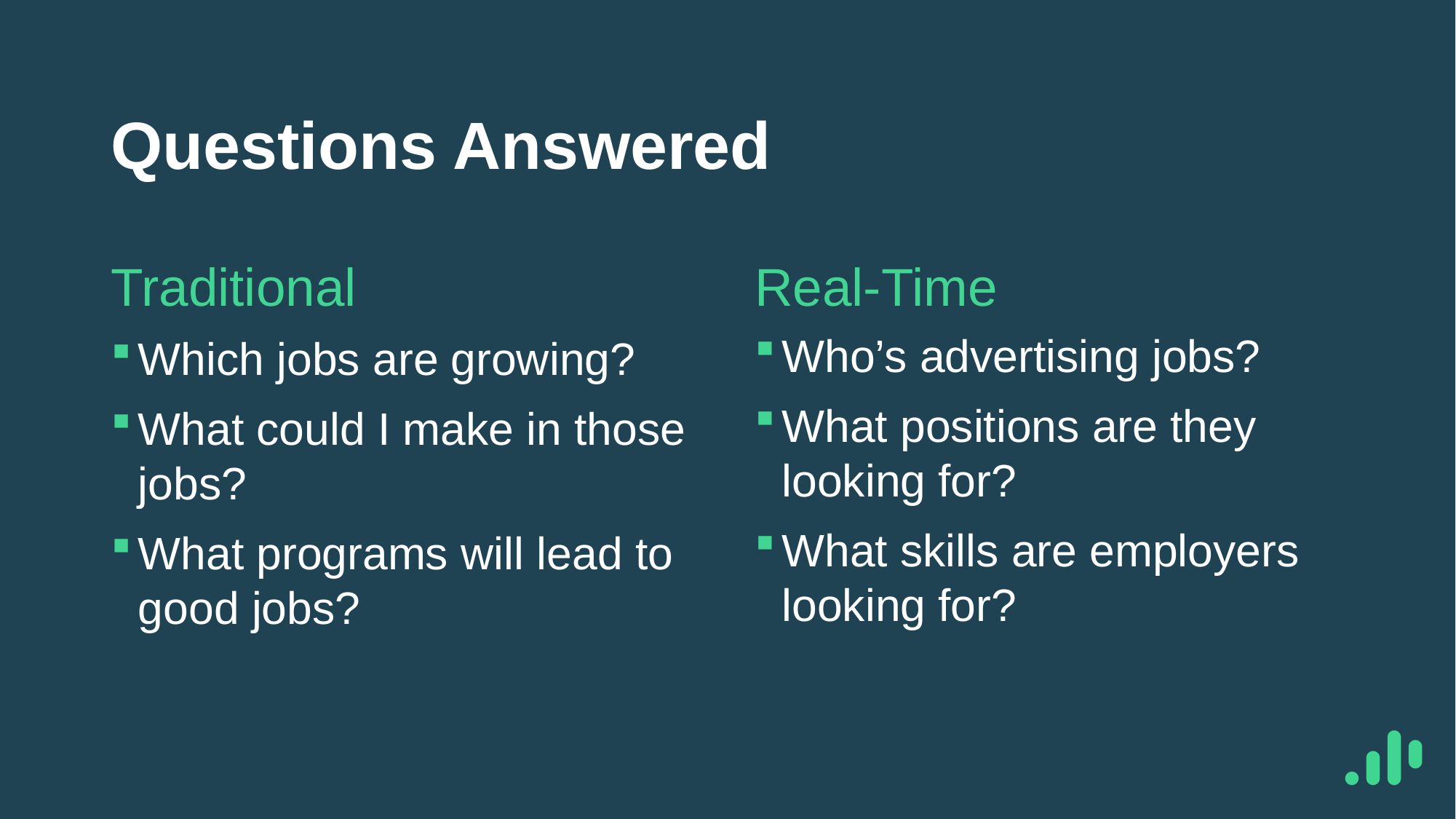

# Questions Answered
Traditional
Real-Time
Who’s advertising jobs?
What positions are they looking for?
What skills are employers looking for?
Which jobs are growing?
What could I make in those jobs?
What programs will lead to good jobs?